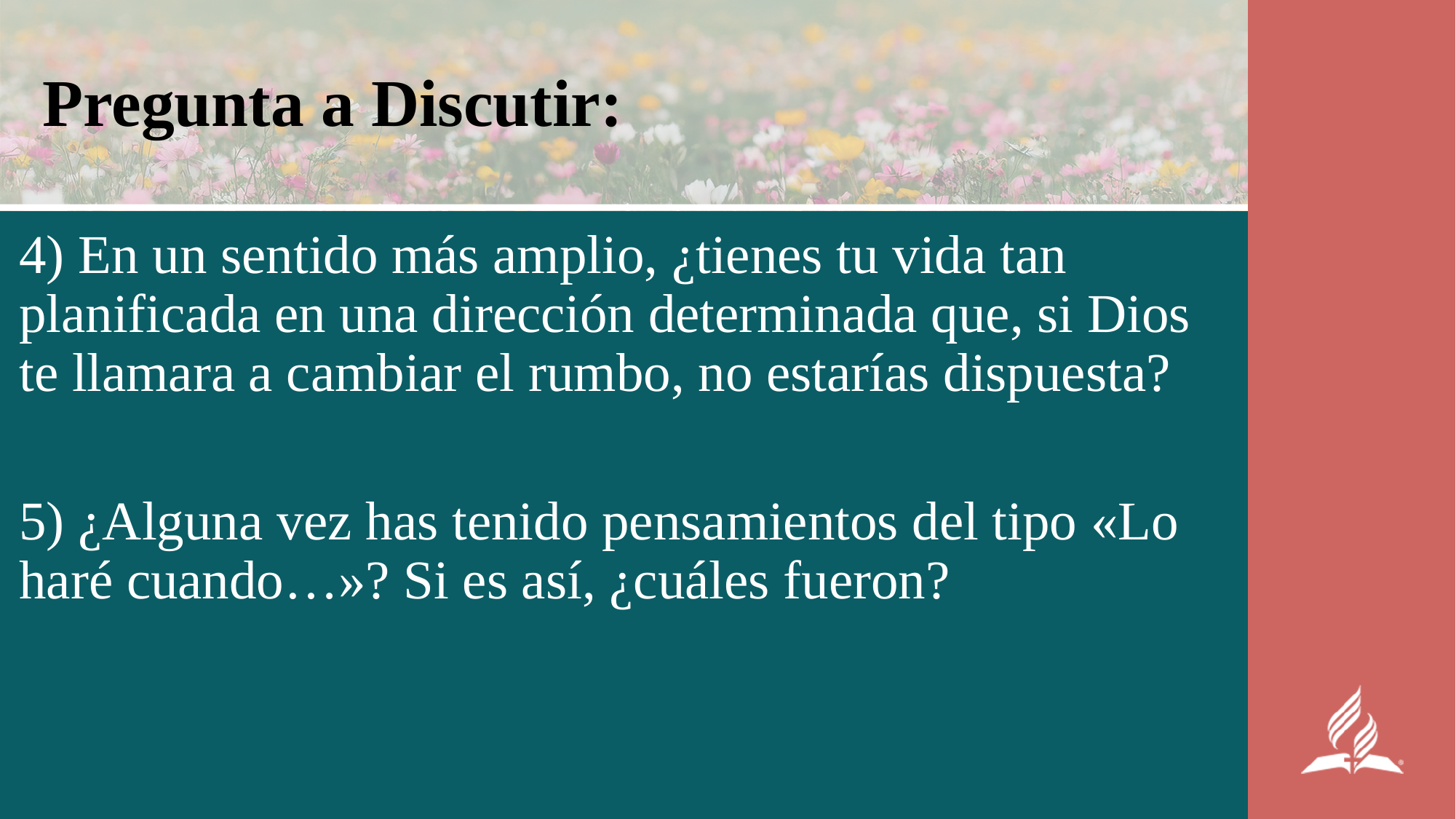

# Pregunta a Discutir:
4) En un sentido más amplio, ¿tienes tu vida tan planificada en una dirección determinada que, si Dios te llamara a cambiar el rumbo, no estarías dispuesta?

5) ¿Alguna vez has tenido pensamientos del tipo «Lo haré cuando…»? Si es así, ¿cuáles fueron?